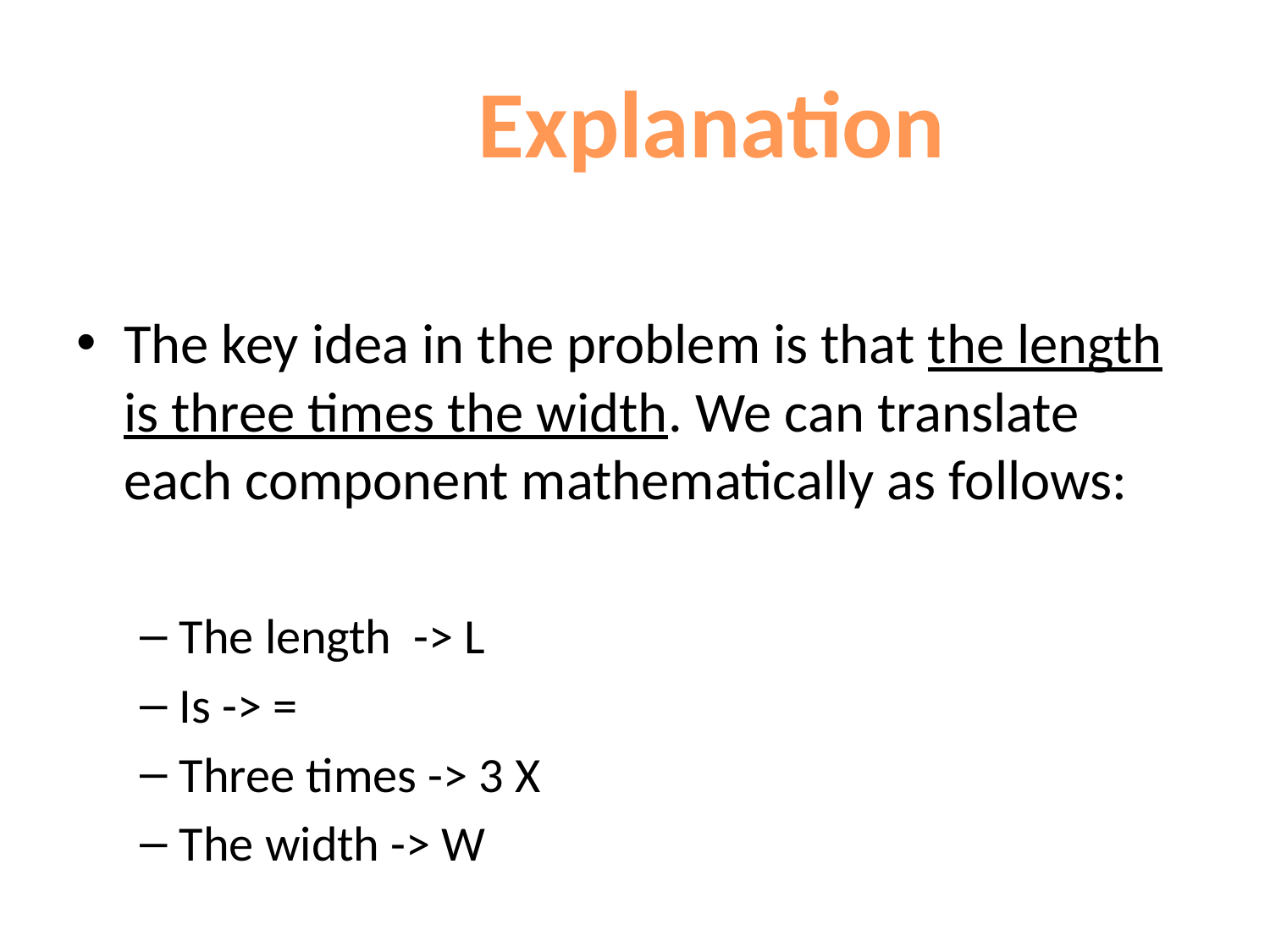

Explanation

The key idea in the problem is that the length is three times the width. We can translate each component mathematically as follows:

The length  -> L
Is -> =
Three times -> 3 X
The width -> W